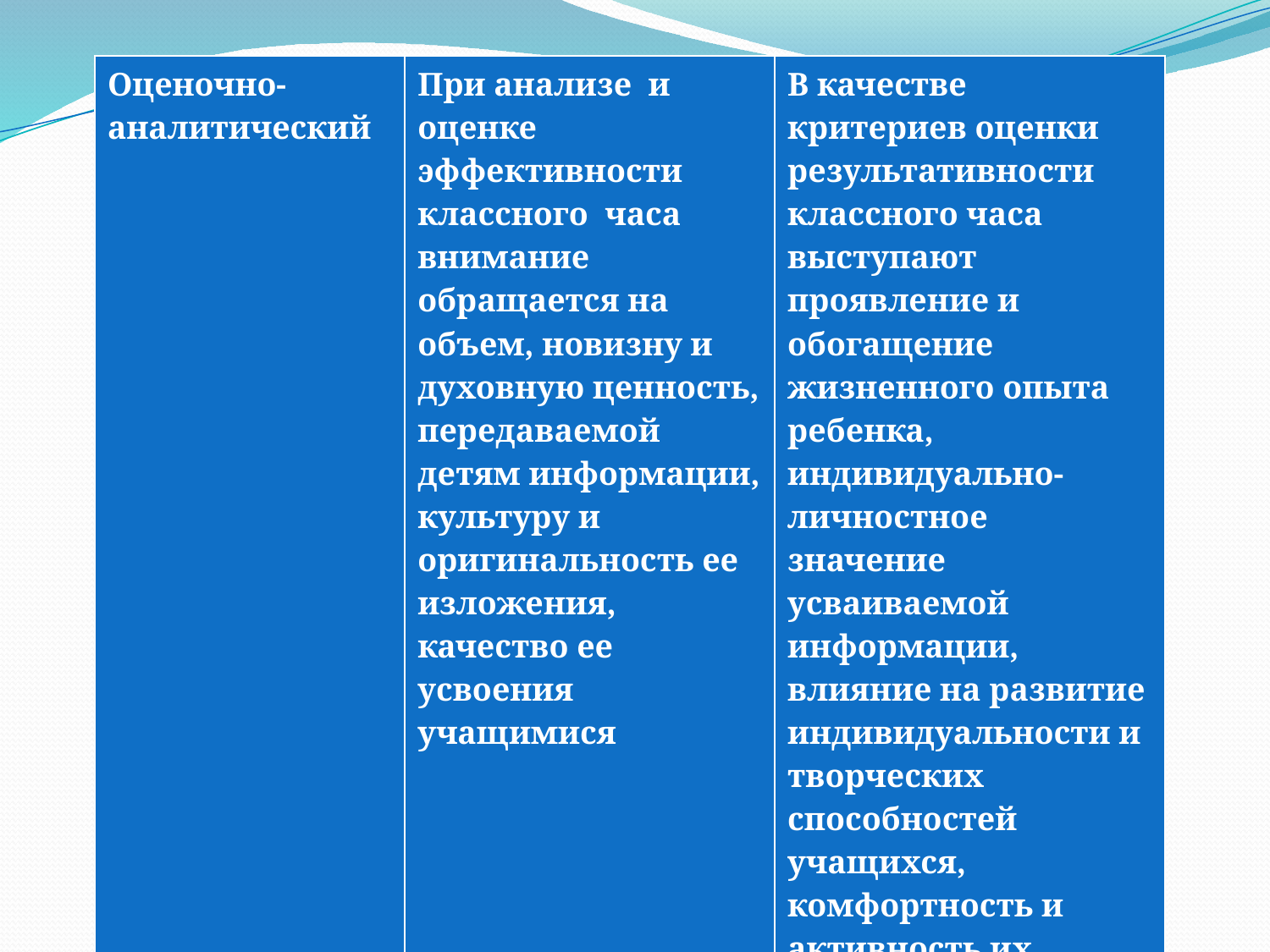

| Оценочно-аналитический | При анализе и оценке эффективности классного часа внимание обращается на объем, новизну и духовную ценность, передаваемой детям информации, культуру и оригинальность ее изложения, качество ее усвоения учащимися | В качестве критериев оценки результативности классного часа выступают проявление и обогащение жизненного опыта ребенка, индивидуально-личностное значение усваиваемой информации, влияние на развитие индивидуальности и творческих способностей учащихся, комфортность и активность их участия в классном часе |
| --- | --- | --- |